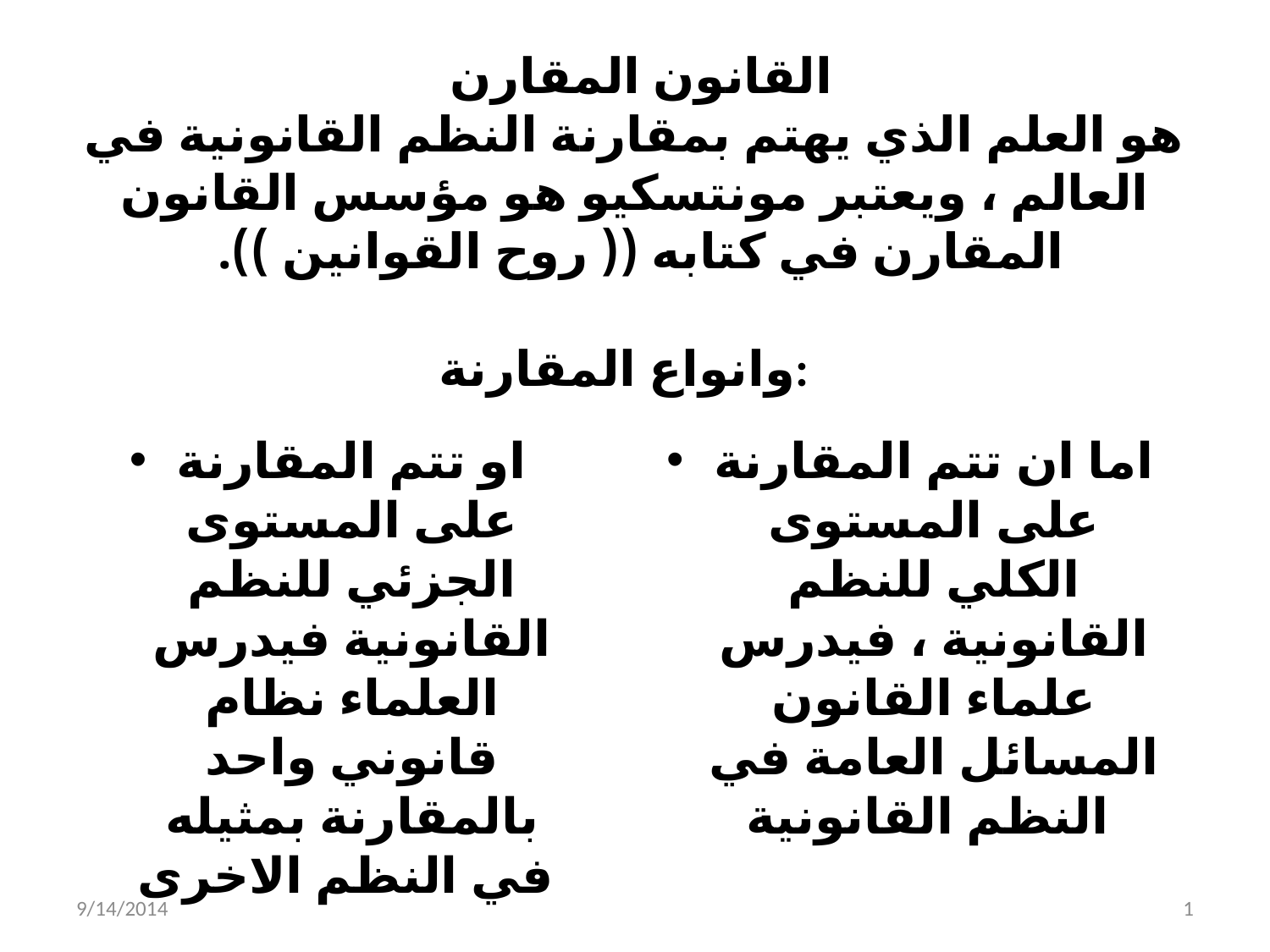

# القانون المقارن هو العلم الذي يهتم بمقارنة النظم القانونية في العالم ، ويعتبر مونتسكيو هو مؤسس القانون المقارن في كتابه (( روح القوانين )). وانواع المقارنة:
او تتم المقارنة على المستوى الجزئي للنظم القانونية فيدرس العلماء نظام قانوني واحد بالمقارنة بمثيله في النظم الاخرى
اما ان تتم المقارنة على المستوى الكلي للنظم القانونية ، فيدرس علماء القانون المسائل العامة في النظم القانونية
9/14/2014
1